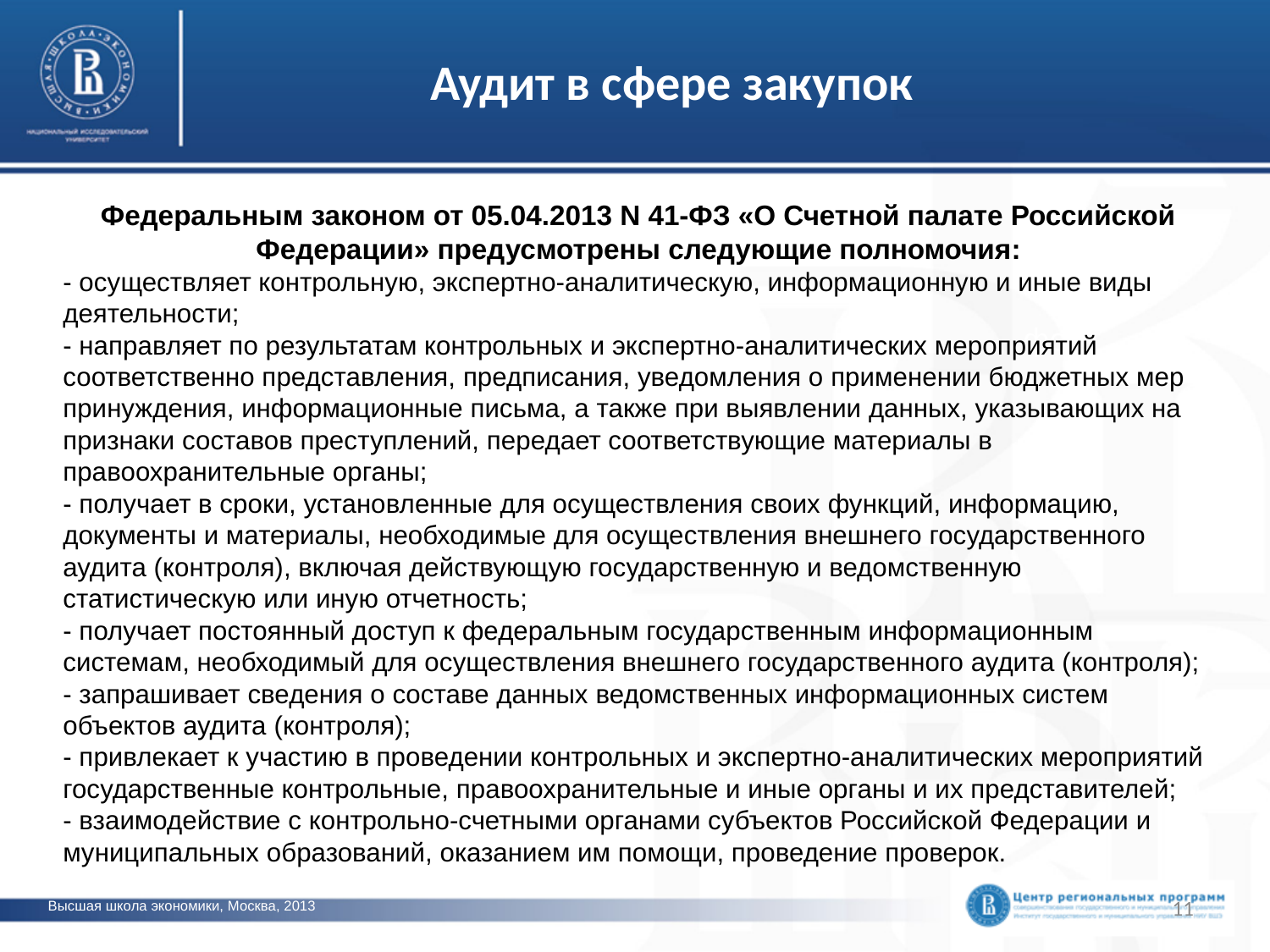

# Аудит в сфере закупок

Федеральным законом от 05.04.2013 N 41-ФЗ «О Счетной палате Российской Федерации» предусмотрены следующие полномочия:
- осуществляет контрольную, экспертно-аналитическую, информационную и иные виды деятельности;
- направляет по результатам контрольных и экспертно-аналитических мероприятий соответственно представления, предписания, уведомления о применении бюджетных мер принуждения, информационные письма, а также при выявлении данных, указывающих на признаки составов преступлений, передает соответствующие материалы в правоохранительные органы;
- получает в сроки, установленные для осуществления своих функций, информацию, документы и материалы, необходимые для осуществления внешнего государственного аудита (контроля), включая действующую государственную и ведомственную статистическую или иную отчетность;
- получает постоянный доступ к федеральным государственным информационным системам, необходимый для осуществления внешнего государственного аудита (контроля);
- запрашивает сведения о составе данных ведомственных информационных систем объектов аудита (контроля);
- привлекает к участию в проведении контрольных и экспертно-аналитических мероприятий государственные контрольные, правоохранительные и иные органы и их представителей;
- взаимодействие с контрольно-счетными органами субъектов Российской Федерации и муниципальных образований, оказанием им помощи, проведение проверок.
фото
11
Высшая школа экономики, Москва, 2013